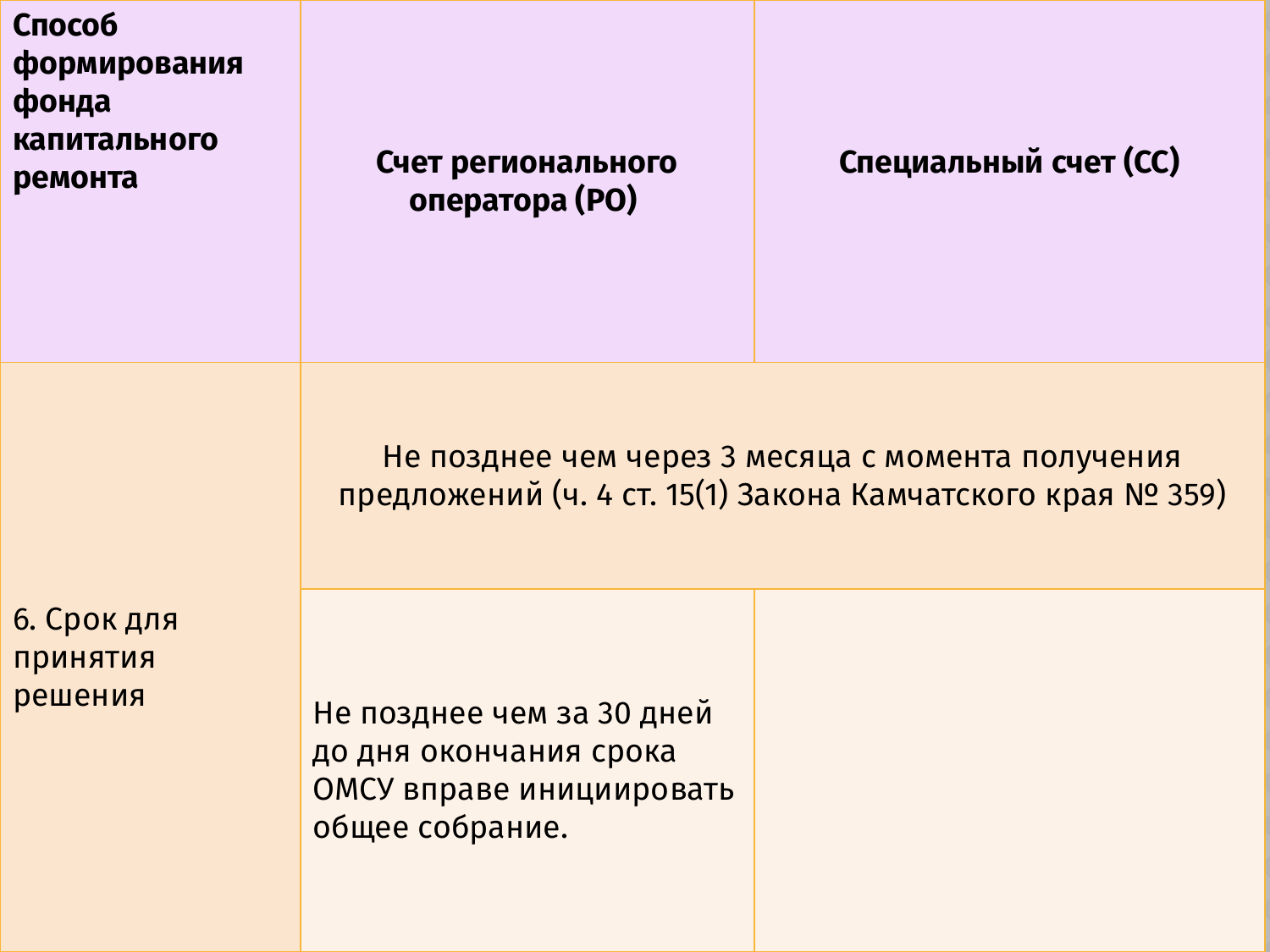

| Способ формирования фонда капитального ремонта | Счет регионального оператора (РО) | Специальный счет (СС) |
| --- | --- | --- |
| 6. Срок для принятия решения | Не позднее чем через 3 месяца с момента получения предложений (ч. 4 ст. 15(1) Закона Камчатского края № 359) |  |
|  | Не позднее чем за 30 дней до дня окончания срока ОМСУ вправе инициировать общее собрание. |  |